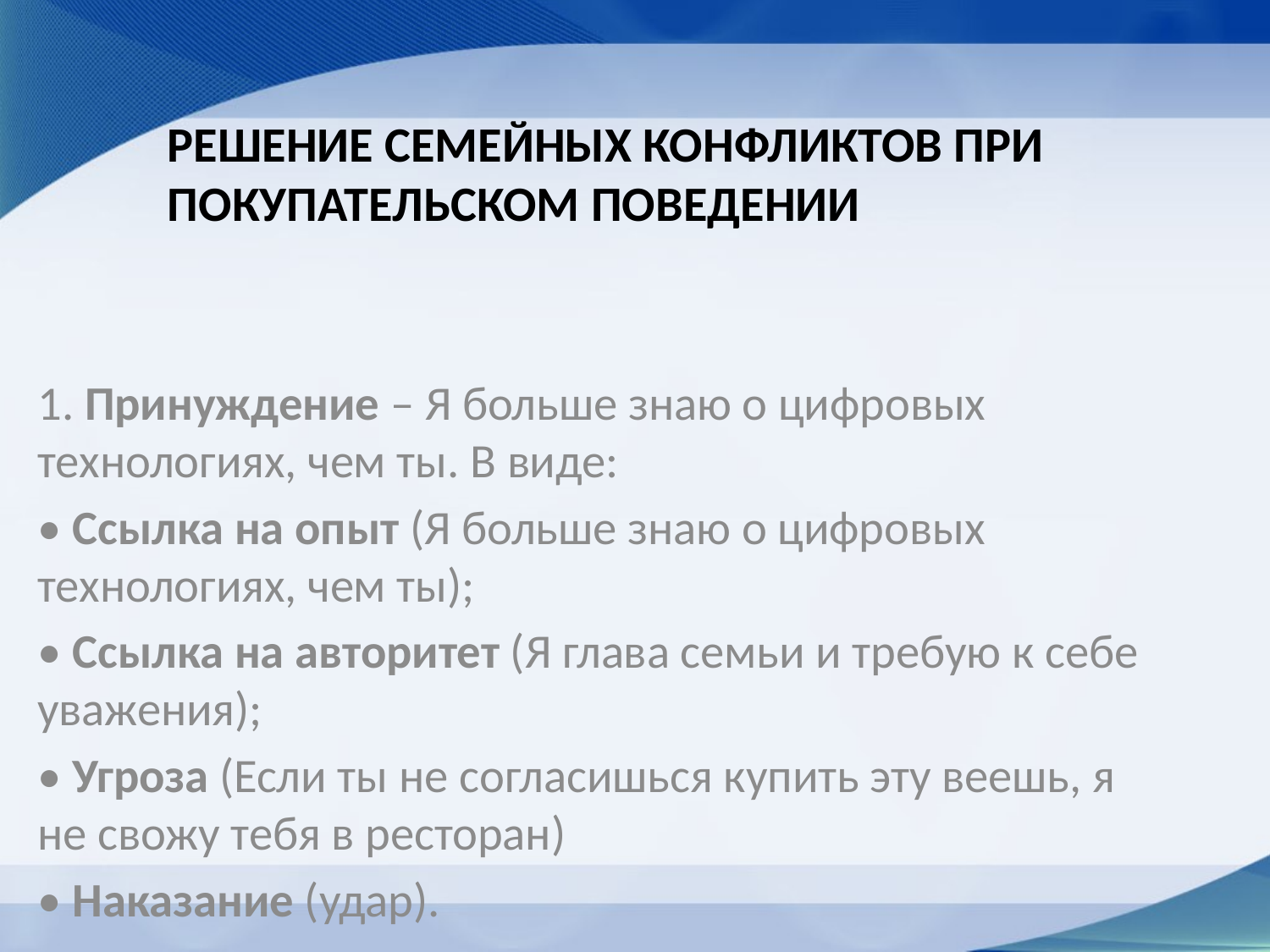

# Решение семейных конфликтов при покупательском поведении
1. Принуждение – Я больше знаю о цифровых технологиях, чем ты. В виде:
• Ссылка на опыт (Я больше знаю о цифровых технологиях, чем ты);
• Ссылка на авторитет (Я глава семьи и требую к себе уважения);
• Угроза (Если ты не согласишься купить эту веешь, я не свожу тебя в ресторан)
• Наказание (удар).